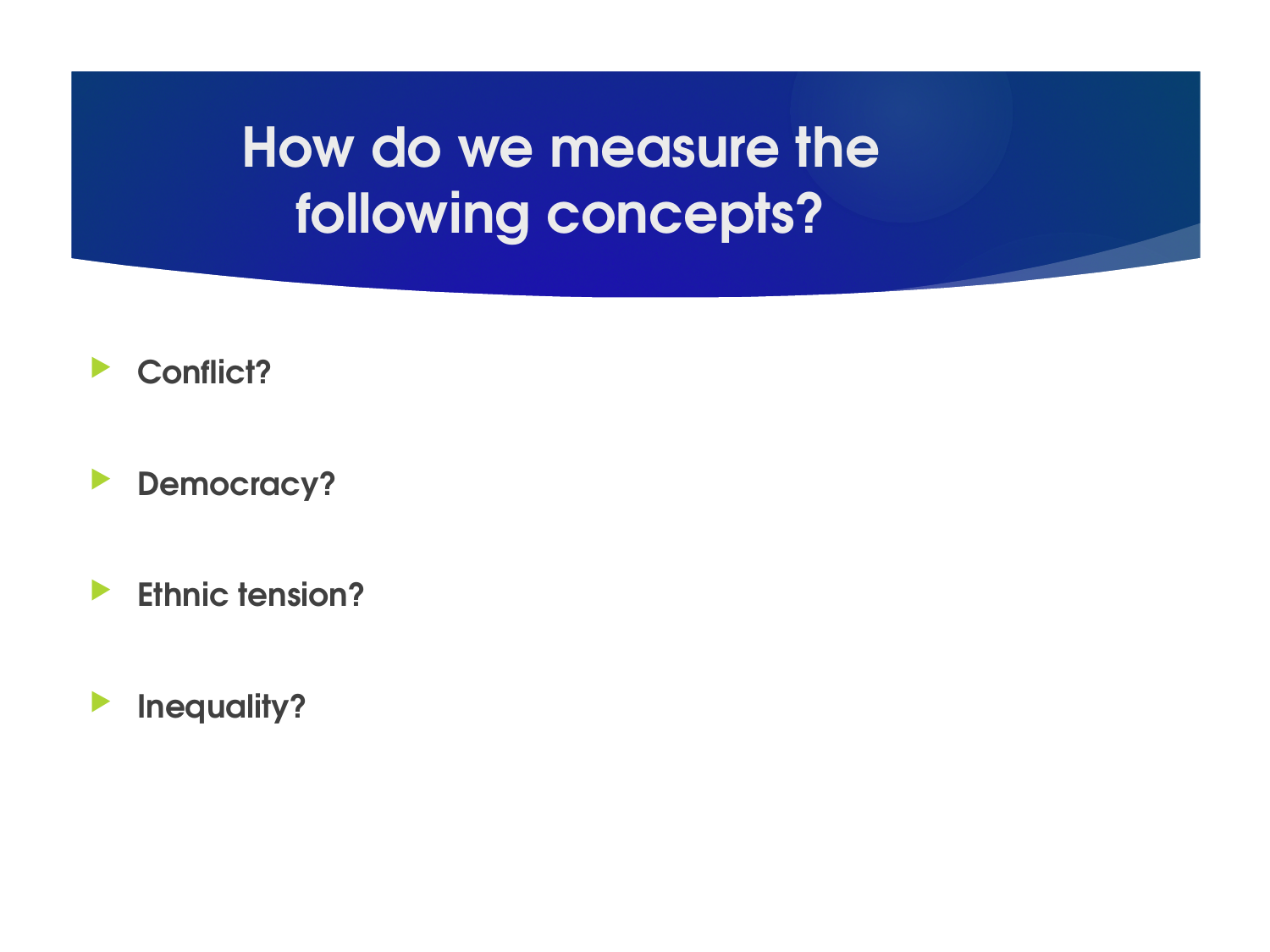

# How do we measure the following concepts?
Conflict?

Democracy?

Ethnic tension?

Inequality?